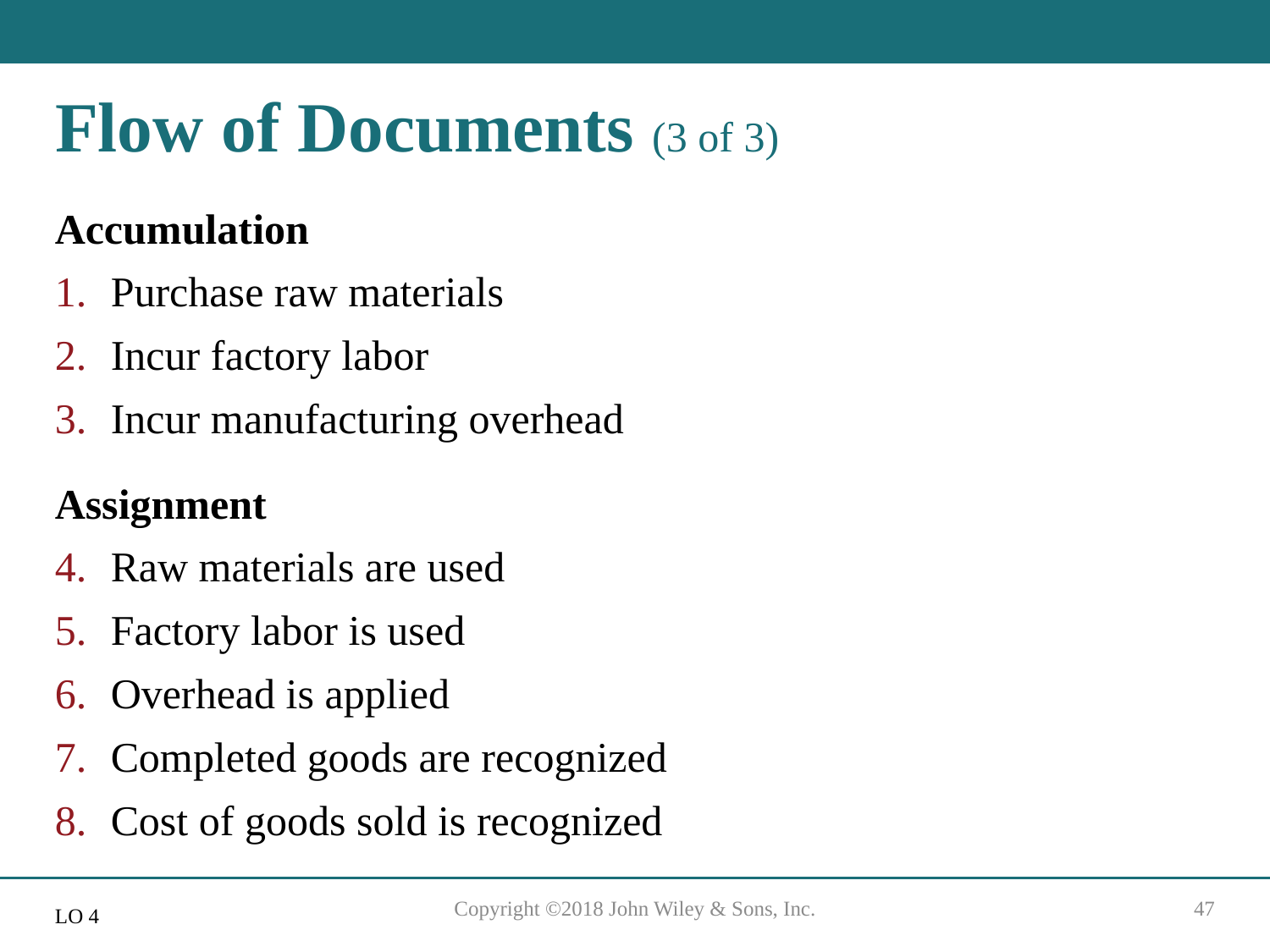

# Flow of Documents (3 of 3)
Accumulation
Purchase raw materials
Incur factory labor
Incur manufacturing overhead
Assignment
Raw materials are used
Factory labor is used
Overhead is applied
Completed goods are recognized
Cost of goods sold is recognized
Copyright ©2018 John Wiley & Sons, Inc.
47
L O 4